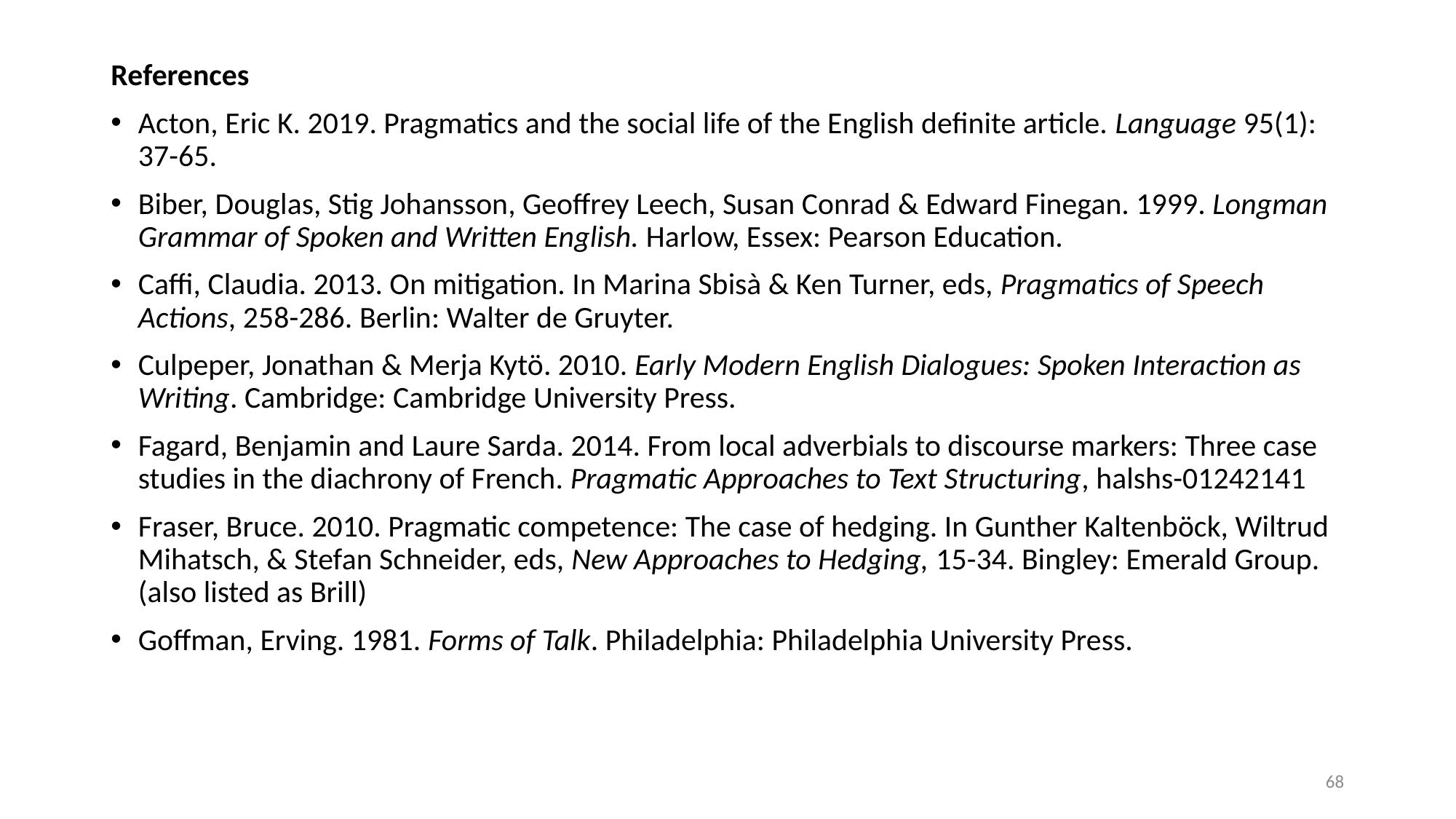

References
Acton, Eric K. 2019. Pragmatics and the social life of the English definite article. Language 95(1): 37-65.
Biber, Douglas, Stig Johansson, Geoffrey Leech, Susan Conrad & Edward Finegan. 1999. Longman Grammar of Spoken and Written English. Harlow, Essex: Pearson Education.
Caffi, Claudia. 2013. On mitigation. In Marina Sbisà & Ken Turner, eds, Pragmatics of Speech Actions, 258-286. Berlin: Walter de Gruyter.
Culpeper, Jonathan & Merja Kytö. 2010. Early Modern English Dialogues: Spoken Interaction as Writing. Cambridge: Cambridge University Press.
Fagard, Benjamin and Laure Sarda. 2014. From local adverbials to discourse markers: Three case studies in the diachrony of French. Pragmatic Approaches to Text Structuring, halshs-01242141
Fraser, Bruce. 2010. Pragmatic competence: The case of hedging. In Gunther Kaltenböck, Wiltrud Mihatsch, & Stefan Schneider, eds, New Approaches to Hedging, 15-34. Bingley: Emerald Group. (also listed as Brill)
Goffman, Erving. 1981. Forms of Talk. Philadelphia: Philadelphia University Press.

68